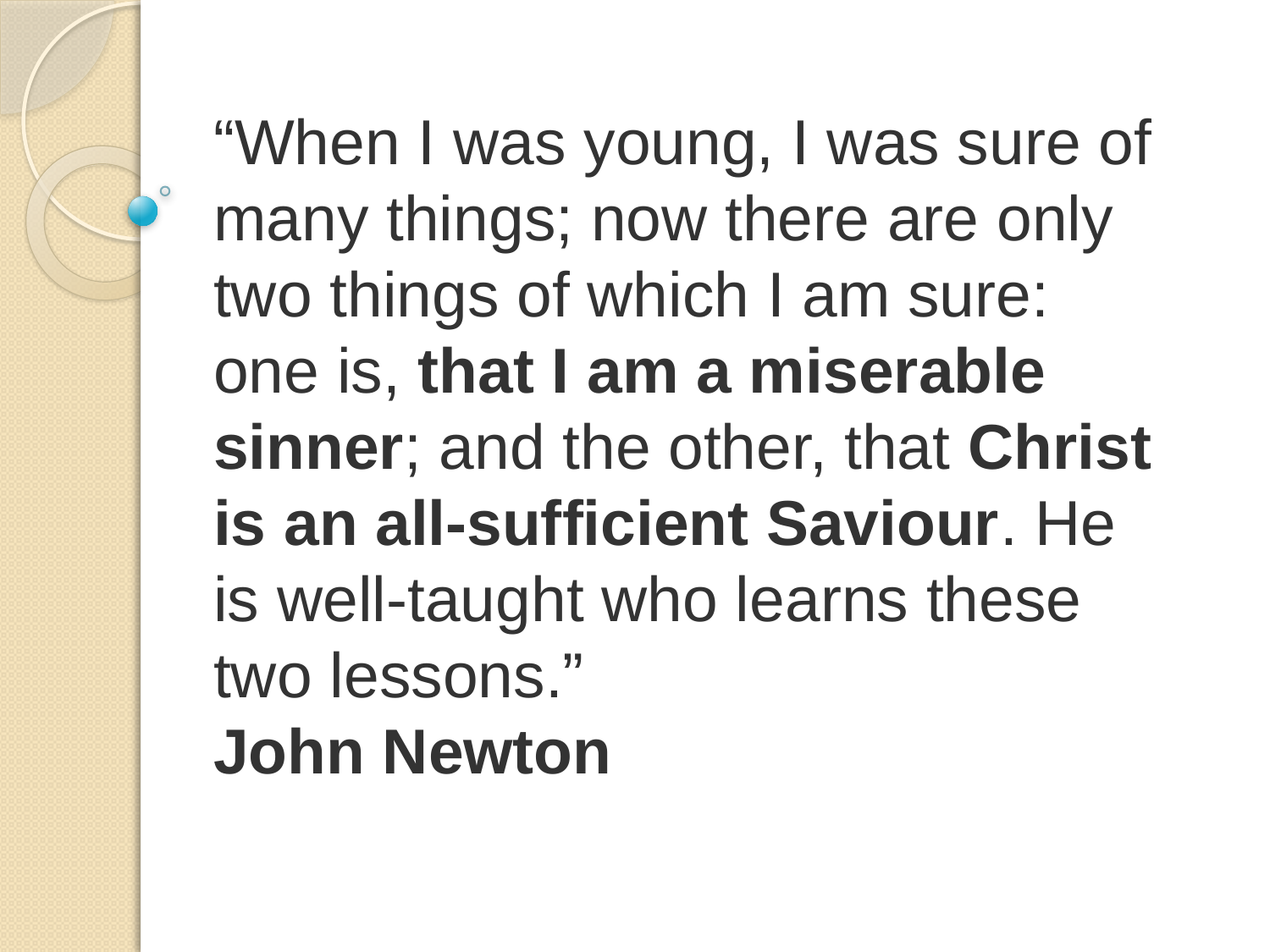

“When I was young, I was sure of many things; now there are only two things of which I am sure: one is, that I am a miserable sinner; and the other, that Christ is an all-sufficient Saviour. He is well-taught who learns these two lessons.”
John Newton